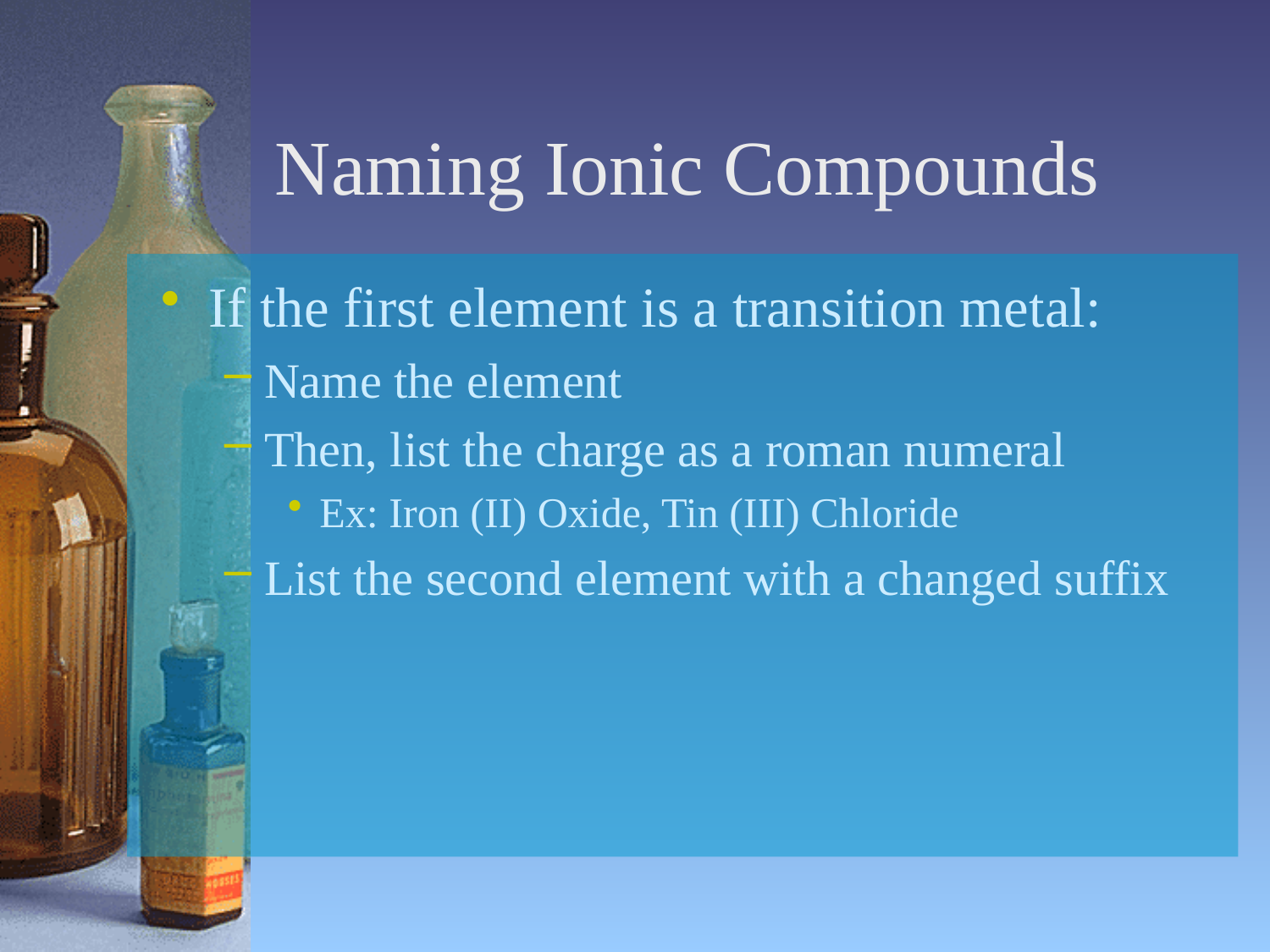

# Naming Ionic Compounds
If the first element is a transition metal:
Name the element
Then, list the charge as a roman numeral
Ex: Iron (II) Oxide, Tin (III) Chloride
List the second element with a changed suffix